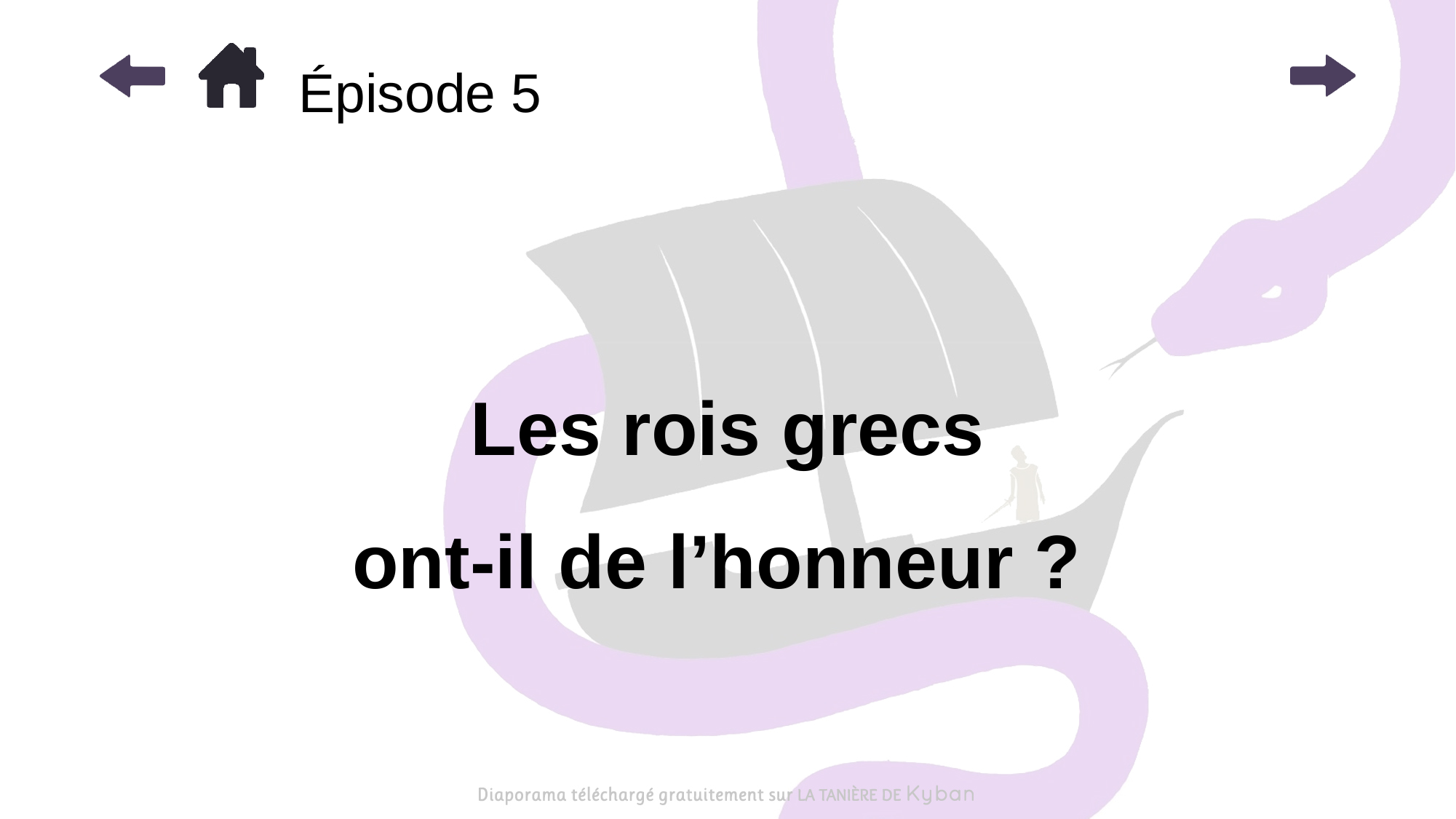

# Épisode 5
Les rois grecs
ont-il de l’honneur ?